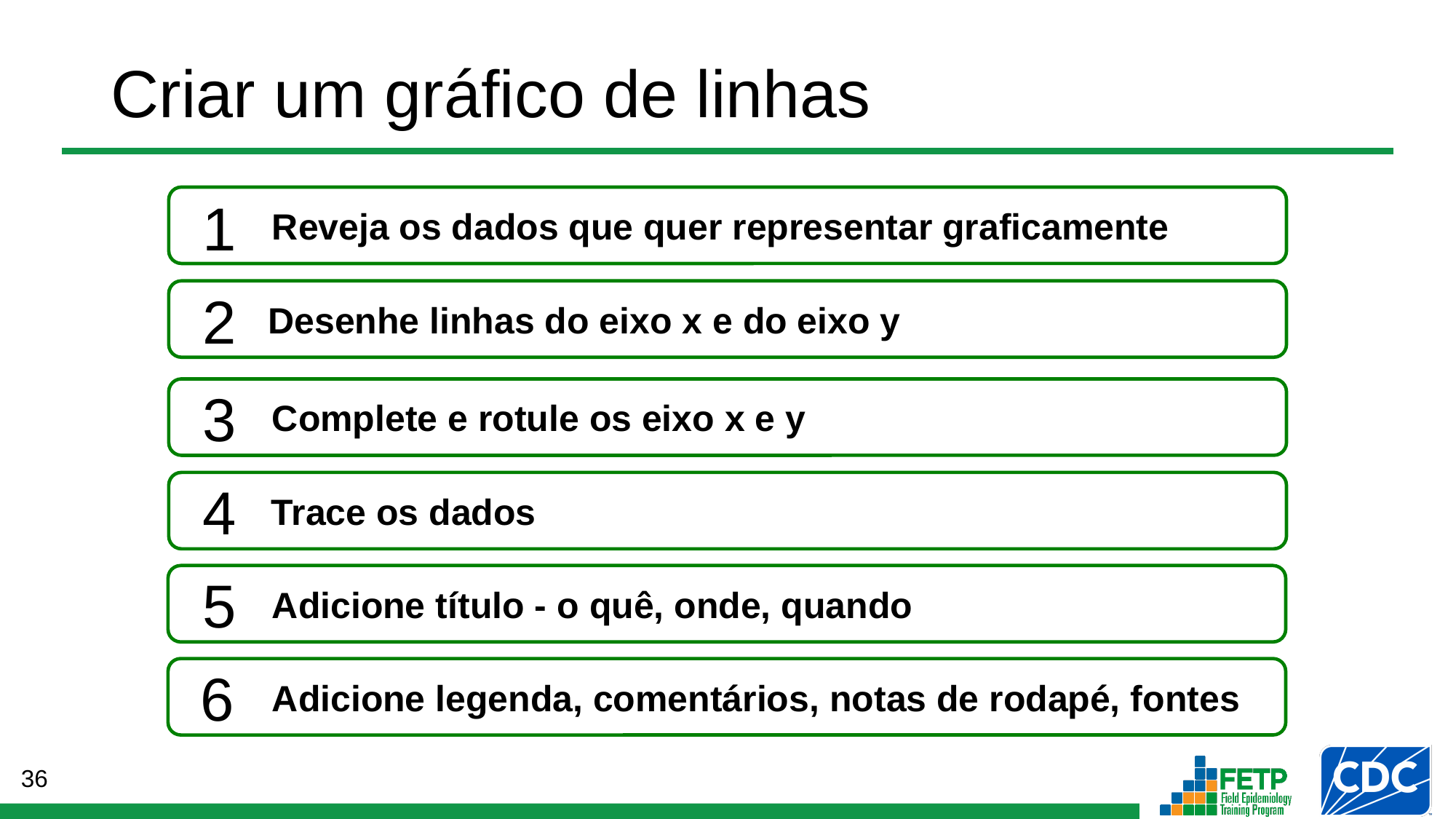

# Criar um gráfico de linhas
1
Reveja os dados que quer representar graficamente
2
   Desenhe linhas do eixo x e do eixo y
3
Complete e rotule os eixo x e y
4
Trace os dados
5
Adicione título - o quê, onde, quando
6
Adicione legenda, comentários, notas de rodapé, fontes